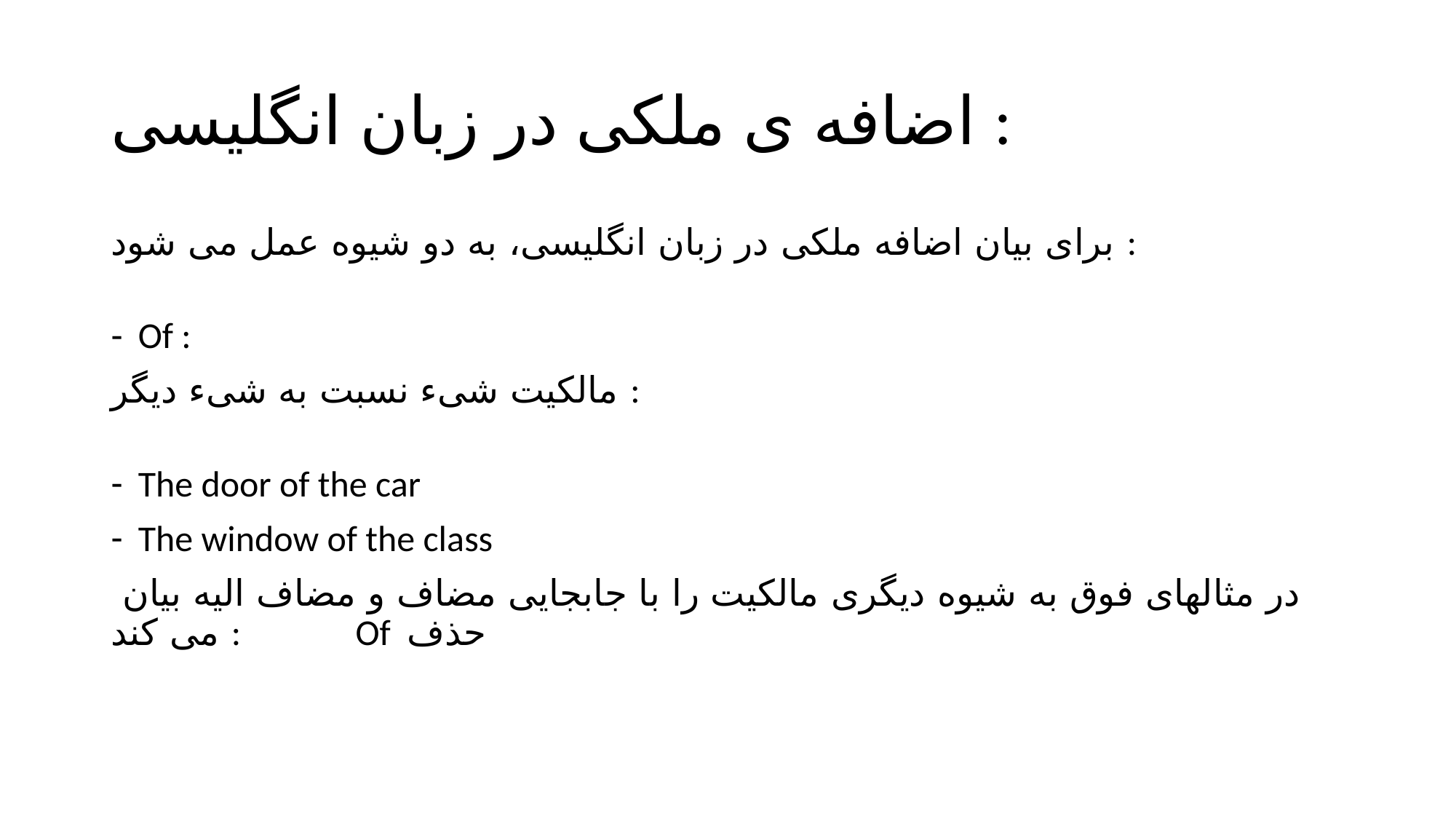

# اضافه ی ملکی در زبان انگلیسی :
برای بیان اضافه ملکی در زبان انگلیسی، به دو شیوه عمل می شود :
Of :
مالکیت شیء نسبت به شیء دیگر :
The door of the car
The window of the class
 در مثالهای فوق به شیوه دیگری مالکیت را با جابجایی مضاف و مضاف الیه بیان می کند :              Of  حذف